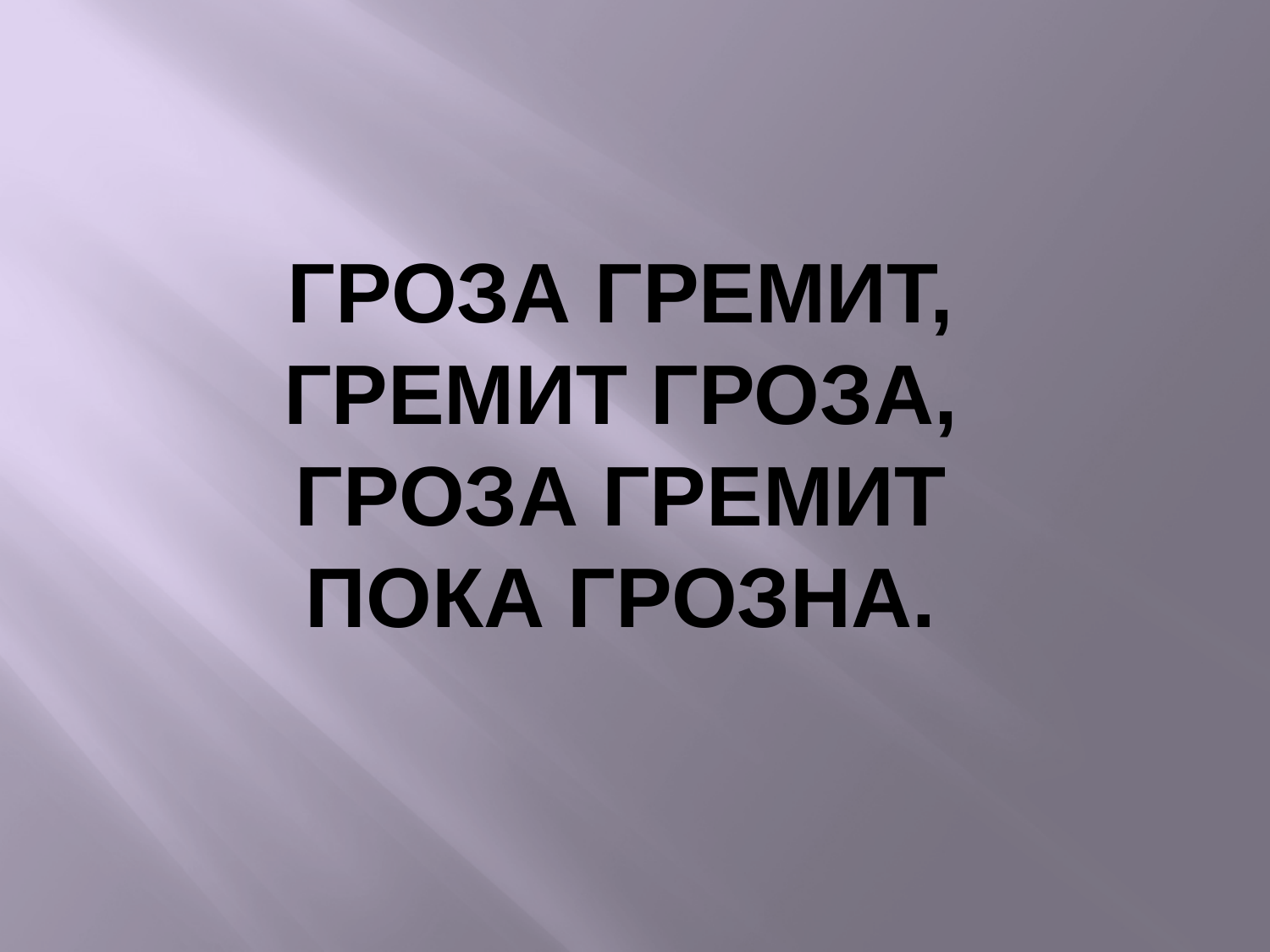

# Гроза гремит, Гремит гроза, Гроза гремит Пока грозна.